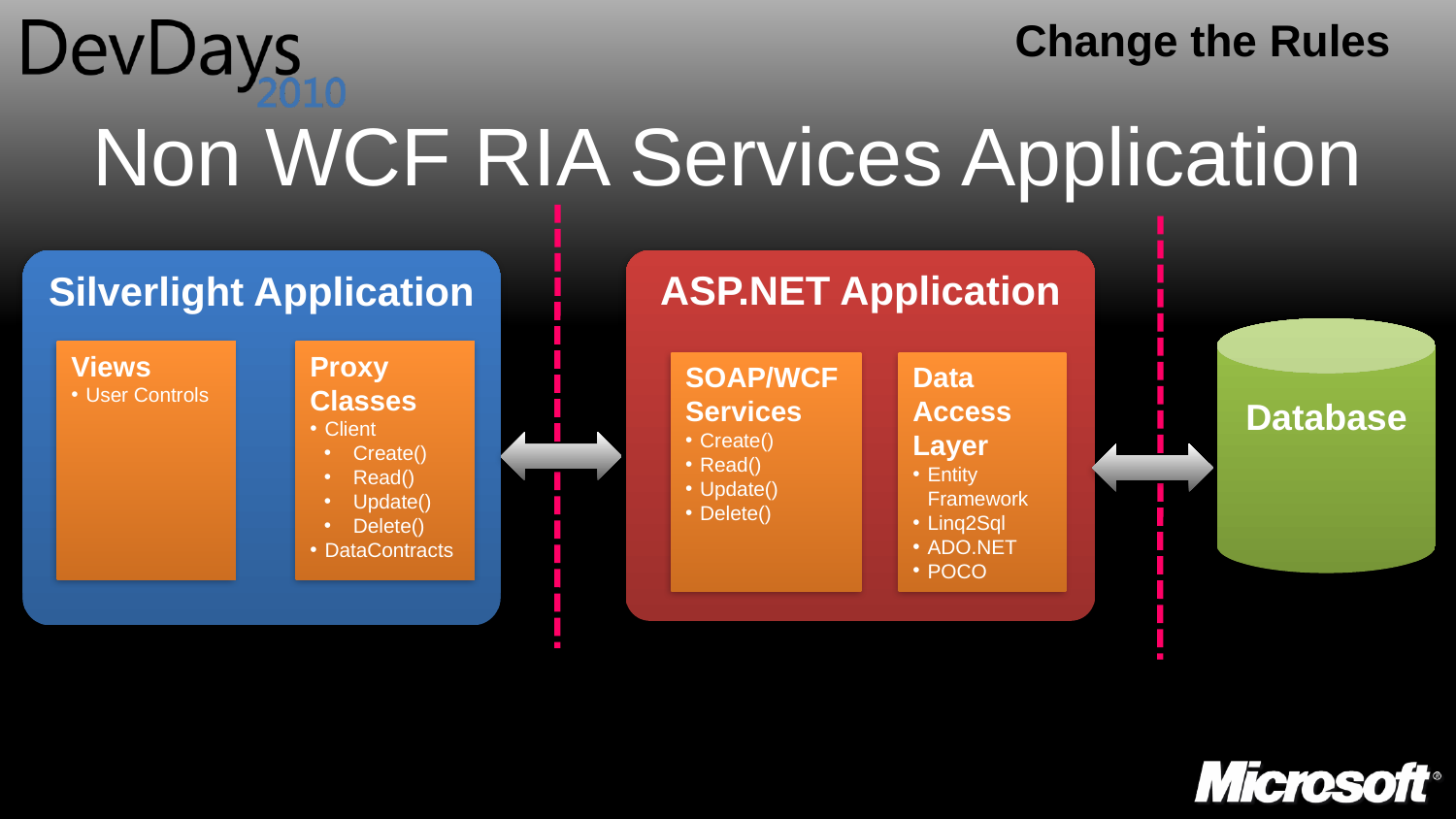

# Non WCF RIA Services Application
Silverlight Application
ASP.NET Application

Database
Views
User Controls

Proxy Classes
Client
Create()
Read()
Update()
Delete()
DataContracts

SOAP/WCF Services
Create()
Read()
Update()
Delete()

Data
Access Layer
Entity Framework
Linq2Sql
ADO.NET
POCO